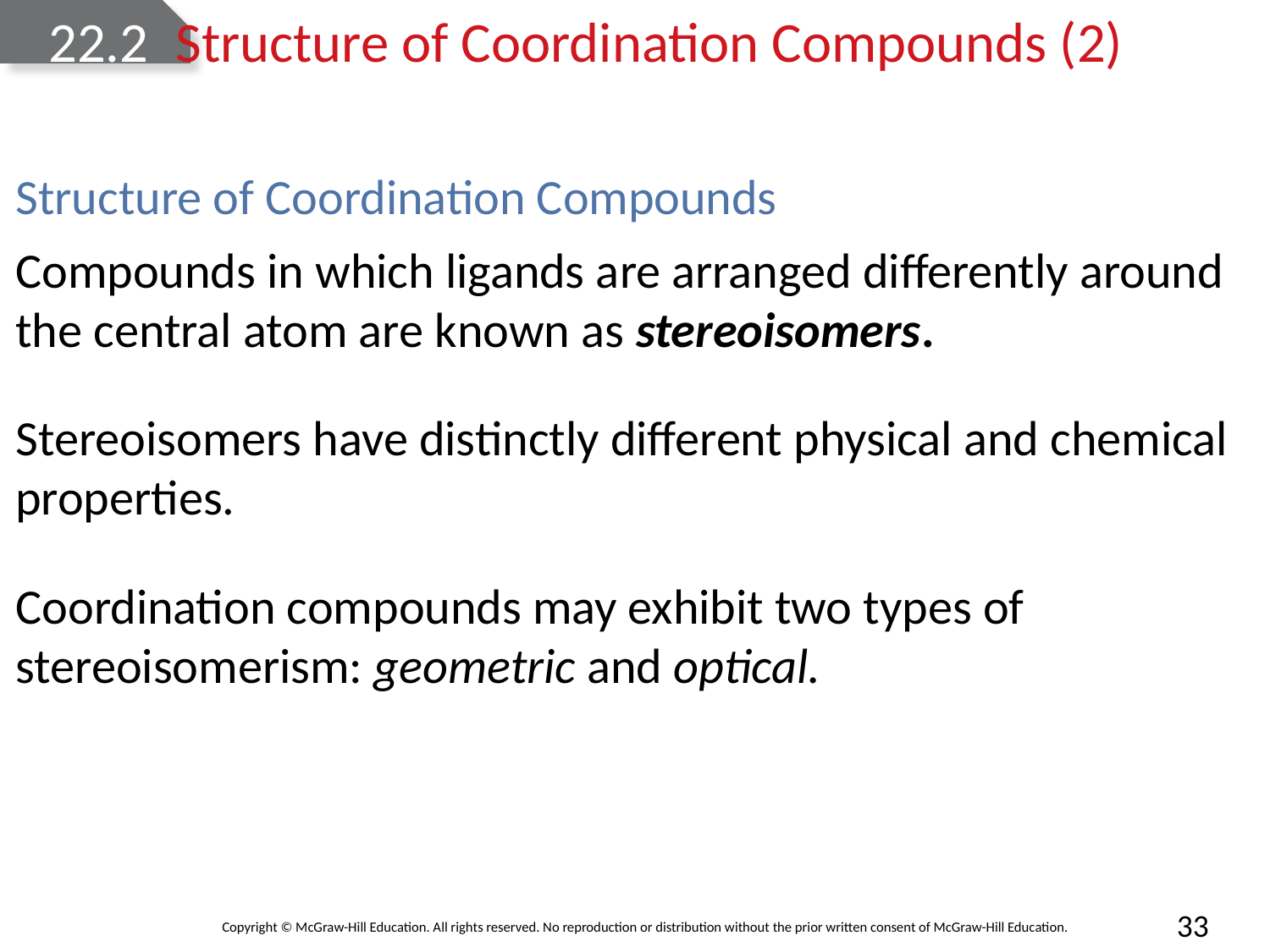

# 22.2	Structure of Coordination Compounds (2)
Structure of Coordination Compounds
Compounds in which ligands are arranged differently around the central atom are known as stereoisomers.
Stereoisomers have distinctly different physical and chemical properties.
Coordination compounds may exhibit two types of stereoisomerism: geometric and optical.